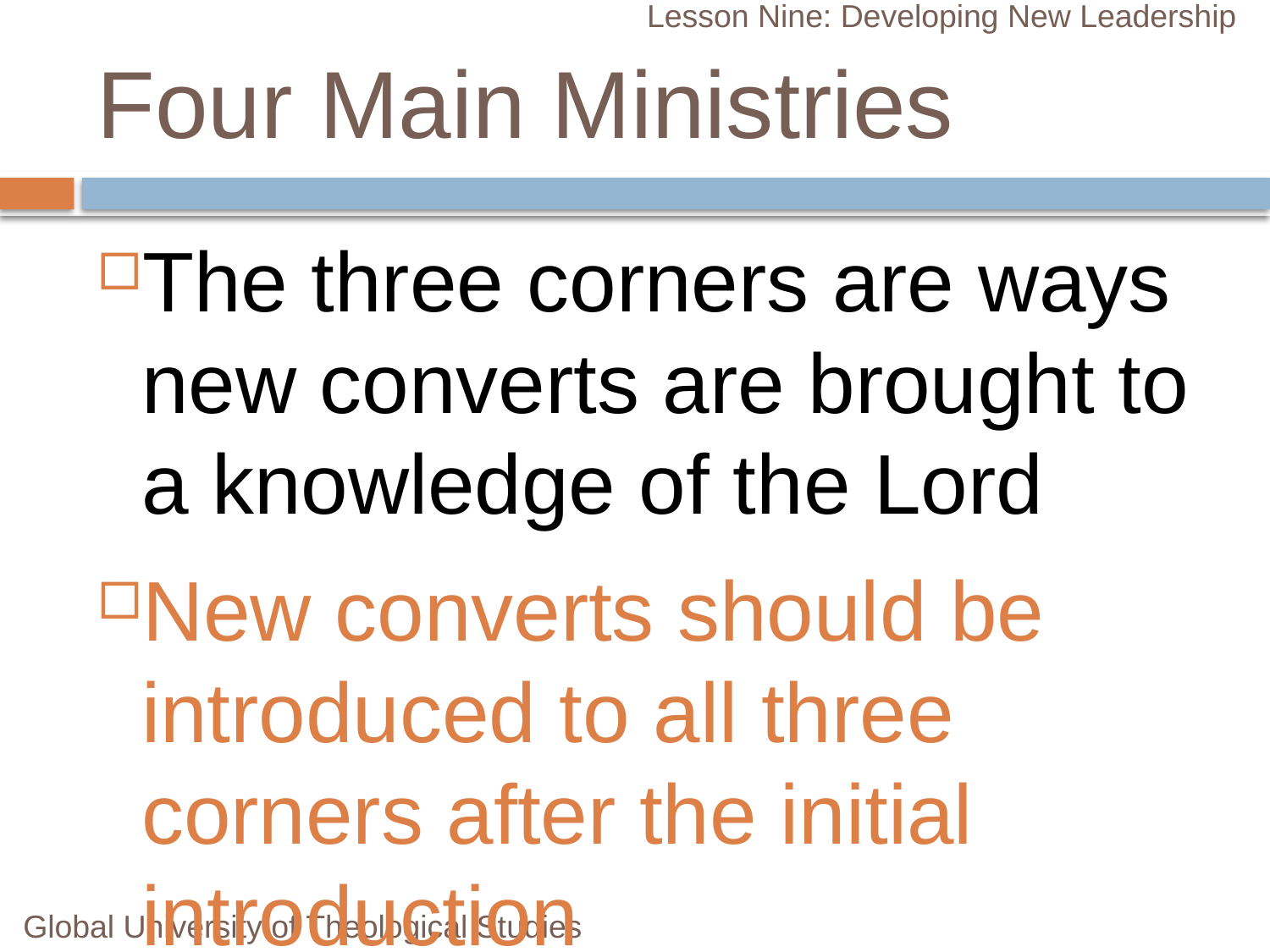

Lesson Nine: Developing New Leadership
# Four Main Ministries
The three corners are ways new converts are brought to a knowledge of the Lord
New converts should be introduced to all three corners after the initial introduction
Global University of Theological Studies